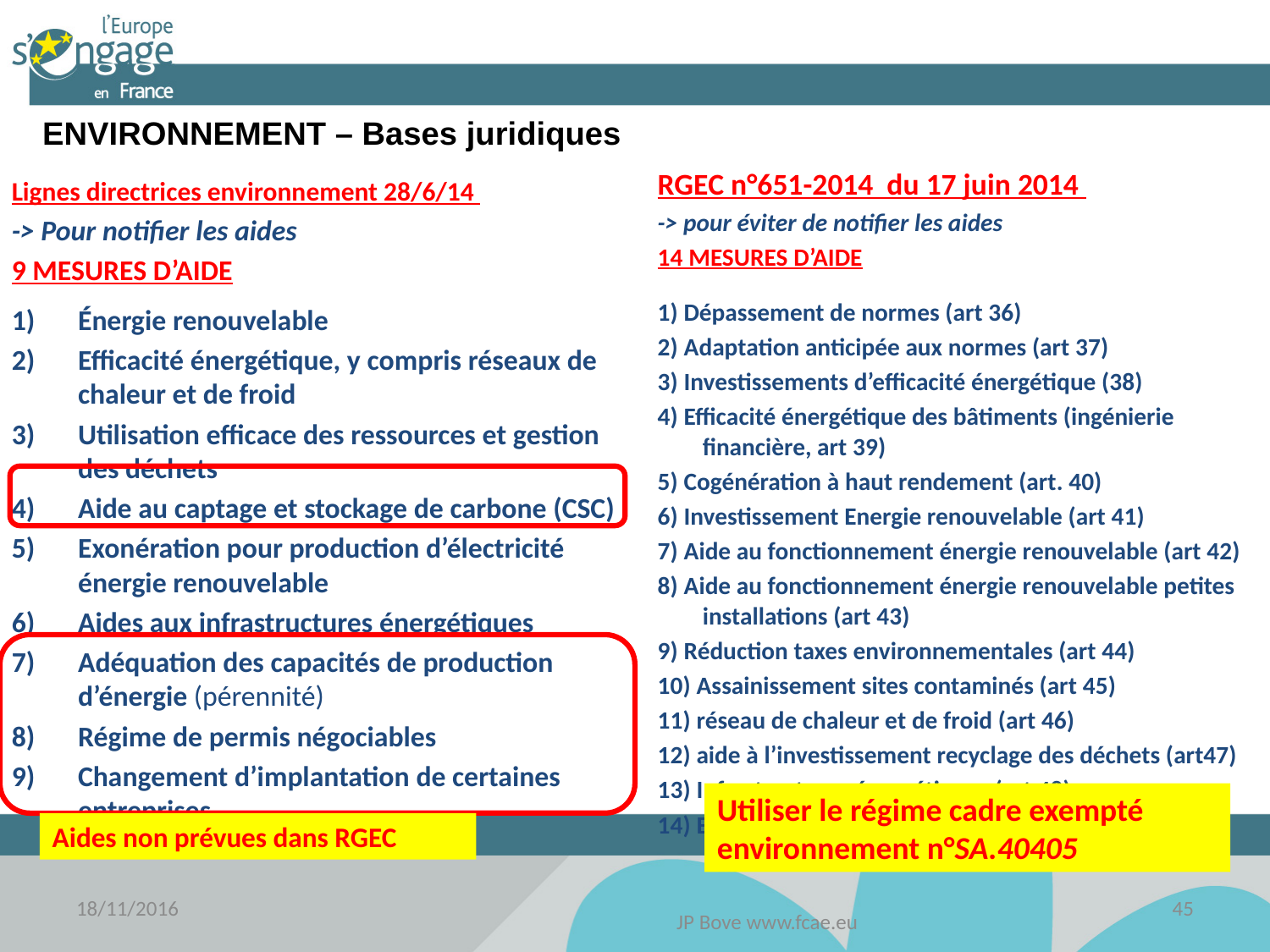

ENVIRONNEMENT – Bases juridiques
RGEC n°651-2014  du 17 juin 2014
-> pour éviter de notifier les aides
14 MESURES D’AIDE

1) Dépassement de normes (art 36)
2) Adaptation anticipée aux normes (art 37)
3) Investissements d’efficacité énergétique (38)
4) Efficacité énergétique des bâtiments (ingénierie financière, art 39)
5) Cogénération à haut rendement (art. 40)
6) Investissement Energie renouvelable (art 41)
7) Aide au fonctionnement énergie renouvelable (art 42)
8) Aide au fonctionnement énergie renouvelable petites installations (art 43)
9) Réduction taxes environnementales (art 44)
10) Assainissement sites contaminés (art 45)
11) réseau de chaleur et de froid (art 46)
12) aide à l’investissement recyclage des déchets (art47)
13) Infrastructures énergétiques (art 48)
14) Etudes environnementales (art 49)
Lignes directrices environnement 28/6/14
-> Pour notifier les aides
9 MESURES D’AIDE

Énergie renouvelable
Efficacité énergétique, y compris réseaux de chaleur et de froid
Utilisation efficace des ressources et gestion des déchets
Aide au captage et stockage de carbone (CSC)
Exonération pour production d’électricité énergie renouvelable
Aides aux infrastructures énergétiques
Adéquation des capacités de production d’énergie (pérennité)
Régime de permis négociables
Changement d’implantation de certaines entreprises

Utiliser le régime cadre exempté environnement n°SA.40405
Aides non prévues dans RGEC
18/11/2016
45
JP Bove www.fcae.eu